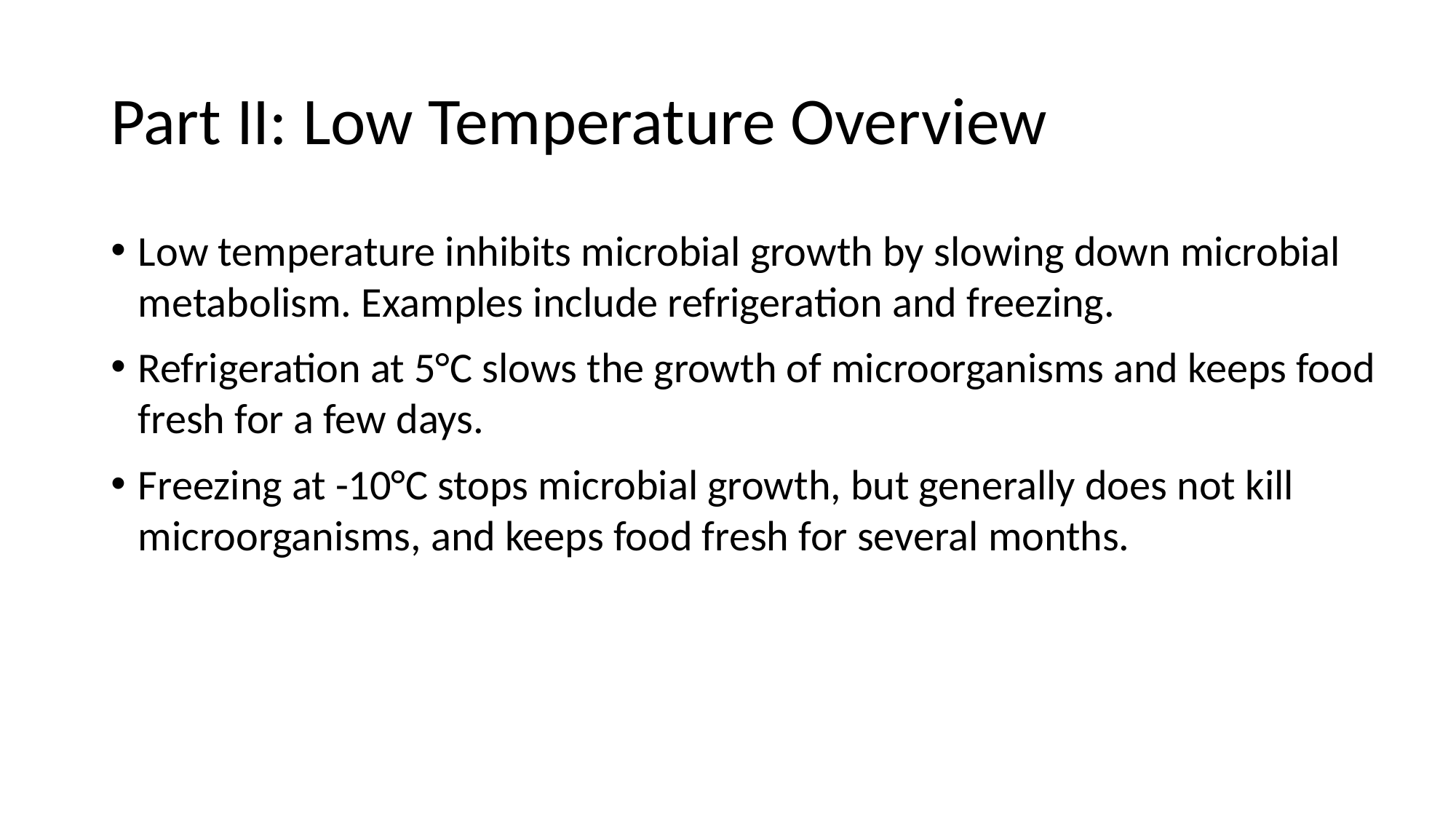

# Part II: Low Temperature Overview
Low temperature inhibits microbial growth by slowing down microbial metabolism. Examples include refrigeration and freezing.
Refrigeration at 5°C slows the growth of microorganisms and keeps food fresh for a few days.
Freezing at -10°C stops microbial growth, but generally does not kill microorganisms, and keeps food fresh for several months.